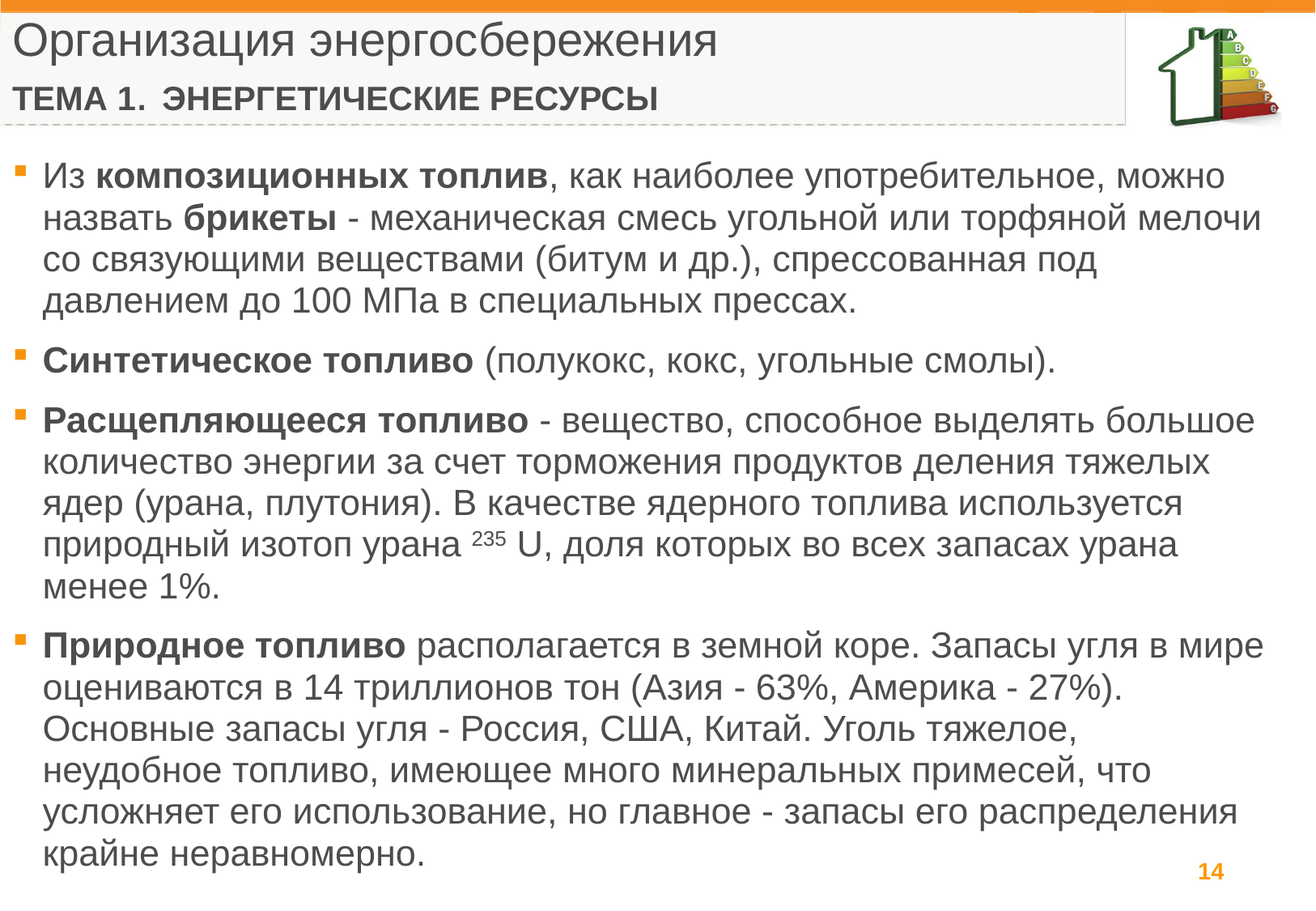

Организация энергосбережения
ТЕМА 1. ЭНЕРГЕТИЧЕСКИЕ РЕСУРСЫ
Из композиционных топлив, как наиболее употребительное, можно назвать брикеты - механическая смесь угольной или торфяной мелочи со связующими веществами (битум и др.), спрессованная под давлением до 100 МПа в специальных прессах.
Синтетическое топливо (полукокс, кокс, угольные смолы).
Расщепляющееся топливо - вещество, способное выделять большое количество энергии за счет торможения продуктов деления тяжелых ядер (урана, плутония). В качестве ядерного топлива используется природный изотоп урана 235 U, доля которых во всех запасах урана менее 1%.
Природное топливо располагается в земной коре. Запасы угля в мире оцениваются в 14 триллионов тон (Азия - 63%, Америка - 27%). Основные запасы угля - Россия, США, Китай. Уголь тяжелое, неудобное топливо, имеющее много минеральных примесей, что усложняет его использование, но главное - запасы его распределения крайне неравномерно.